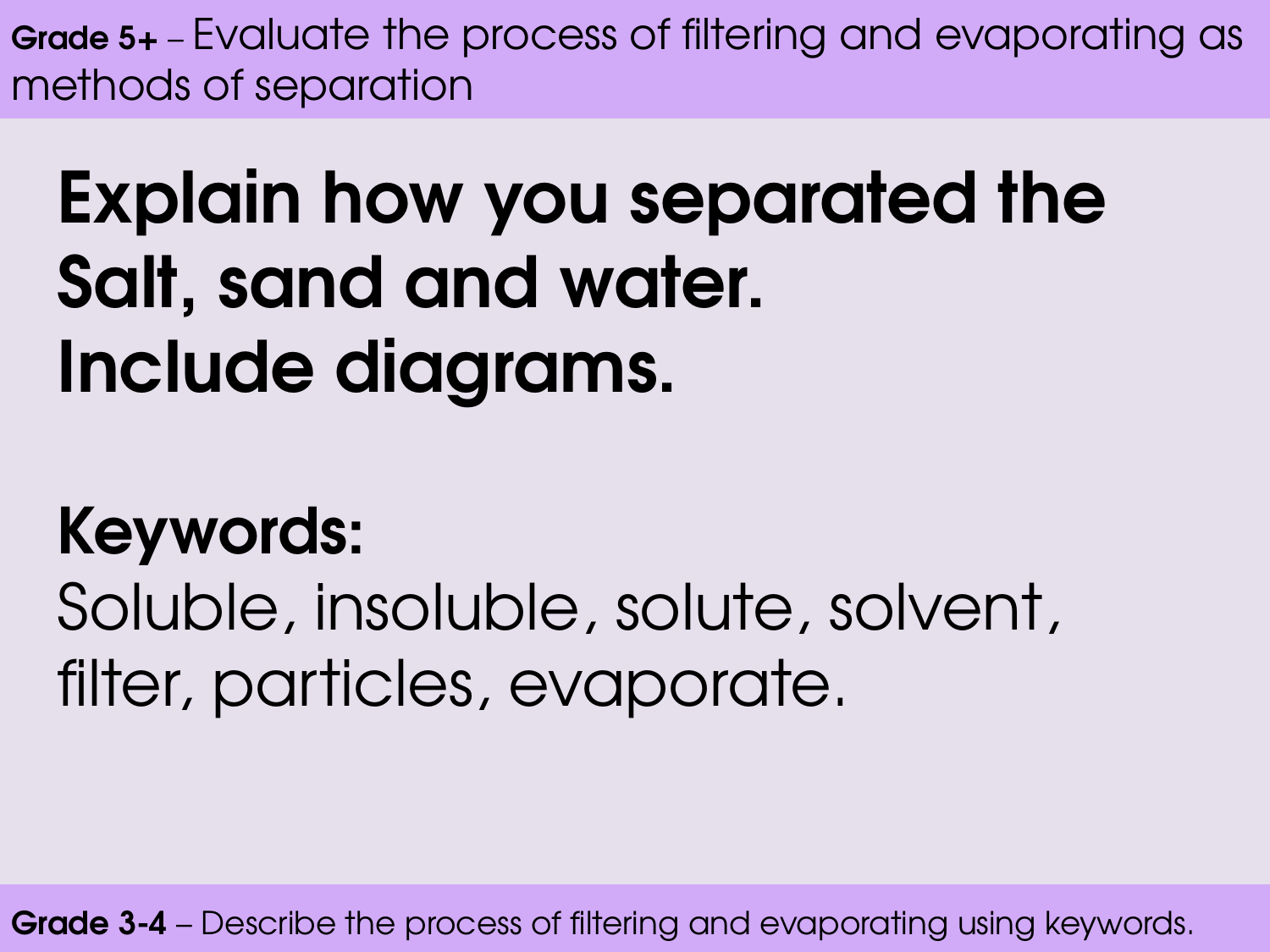

ASPIRE – Evaluate the process of filtering and evaporating as methods of separation

Grade 5+ – Evaluate the process of filtering and evaporating as methods of separation

Explain how you separated the
Salt, sand and water.
Include diagrams.

Keywords:
Soluble, insoluble, solute, solvent, filter, particles, evaporate.

CHALLENGE – Describe the process of filtering and evaporating using keywords.

Grade 3-4 – Describe the process of filtering and evaporating using keywords.